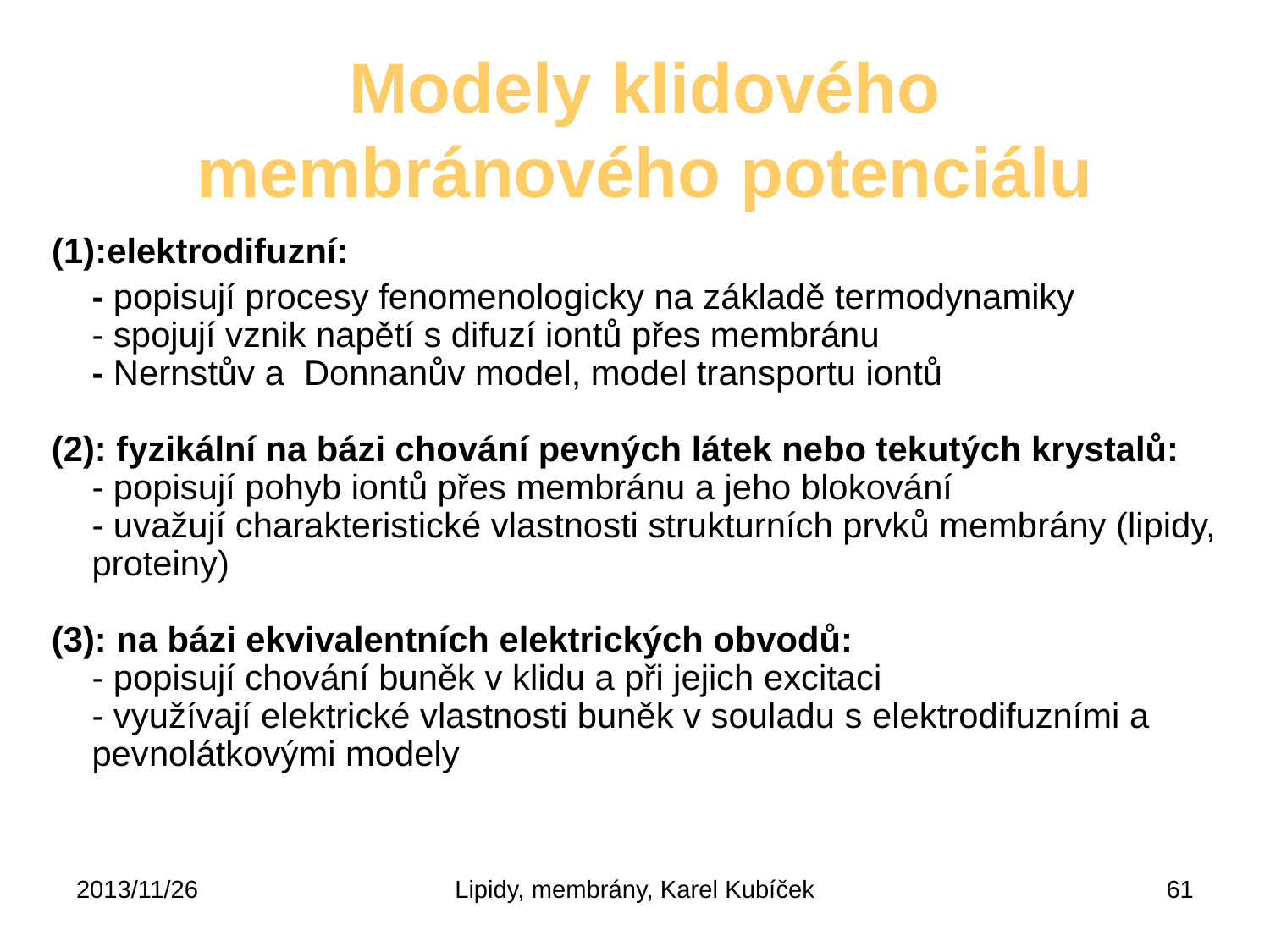

Modely klidového membránového potenciálu
  (1):elektrodifuzní:
	- popisují procesy fenomenologicky na základě termodynamiky
	- spojují vznik napětí s difuzí iontů přes membránu
	- Nernstův a  Donnanův model, model transportu iontů

    (2): fyzikální na bázi chování pevných látek nebo tekutých krystalů:
	- popisují pohyb iontů přes membránu a jeho blokování
	- uvažují charakteristické vlastnosti strukturních prvků membrány (lipidy, proteiny)

    (3): na bázi ekvivalentních elektrických obvodů:
	- popisují chování buněk v klidu a při jejich excitaci
	- využívají elektrické vlastnosti buněk v souladu s elektrodifuzními a pevnolátkovými modely

2013/11/26
Lipidy, membrány, Karel Kubíček
61